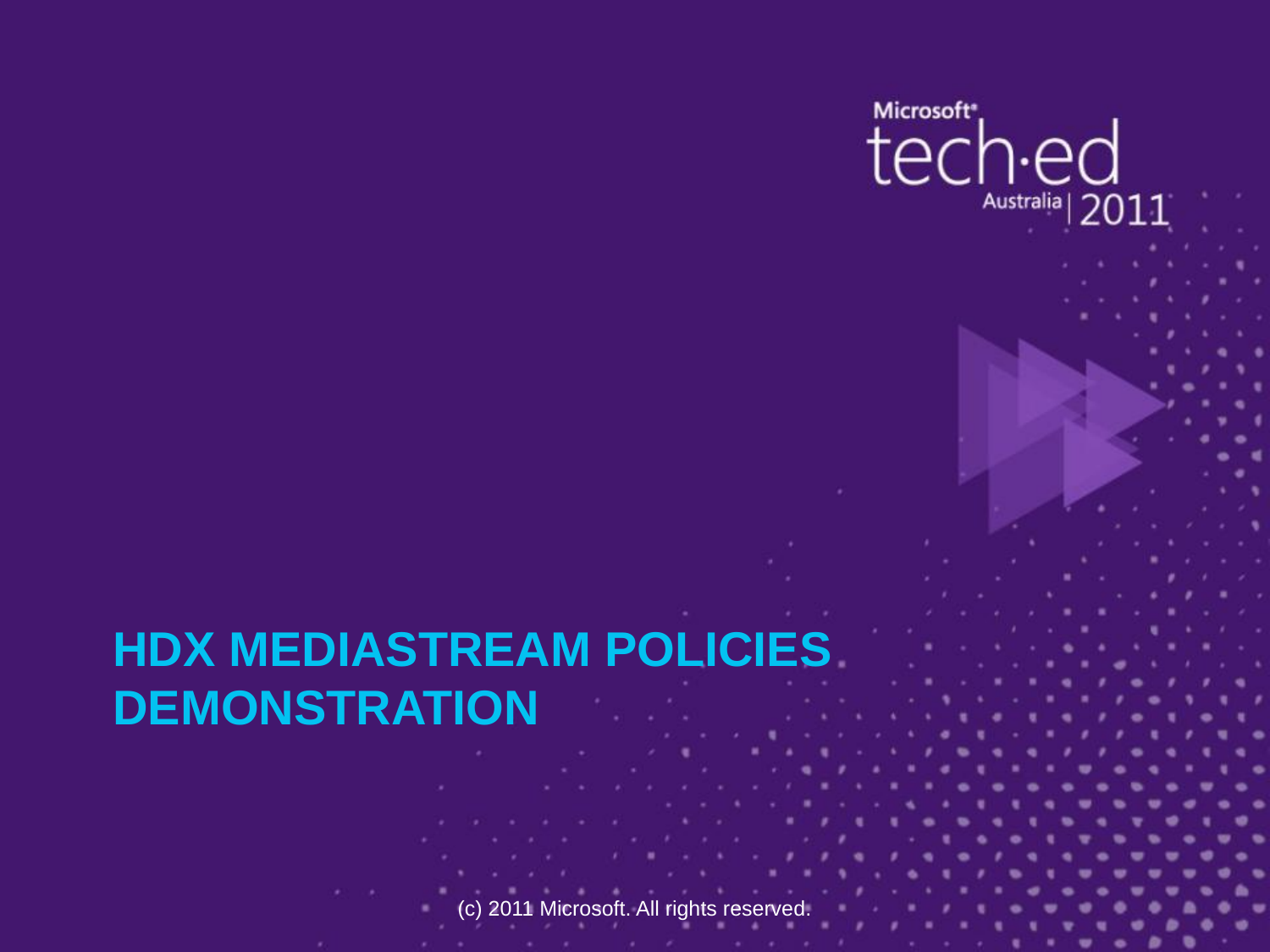

# HDX MEDIASTREAM POLICIES DEMONSTRATION
(c) 2011 Microsoft. All rights reserved.